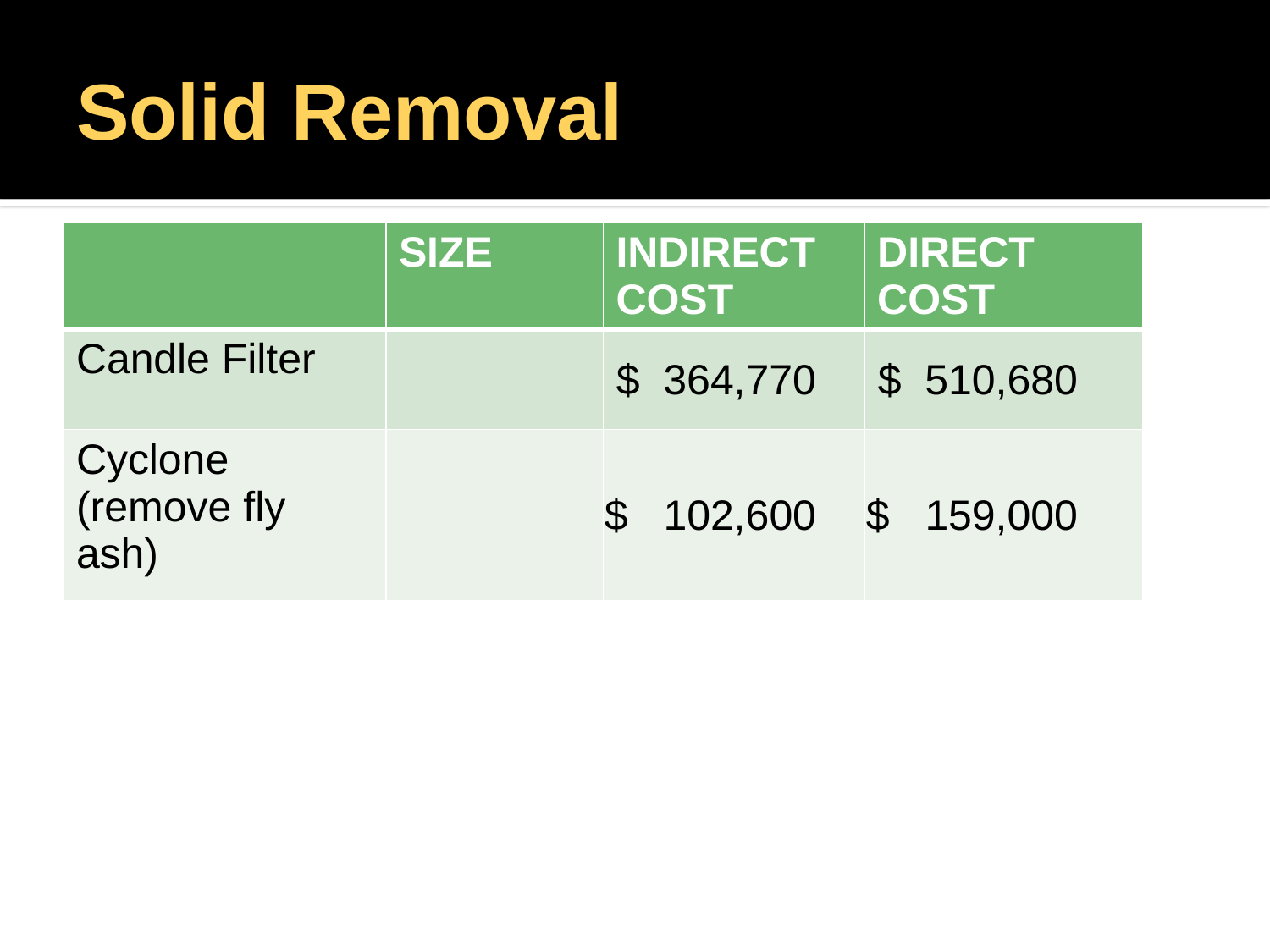

# Solid Removal
|  | SIZE | INDIRECT COST | DIRECT COST |
| --- | --- | --- | --- |
| Candle Filter |  | $ 364,770 | $ 510,680 |
| Cyclone (remove fly ash) |  | $ 102,600 | $ 159,000 |